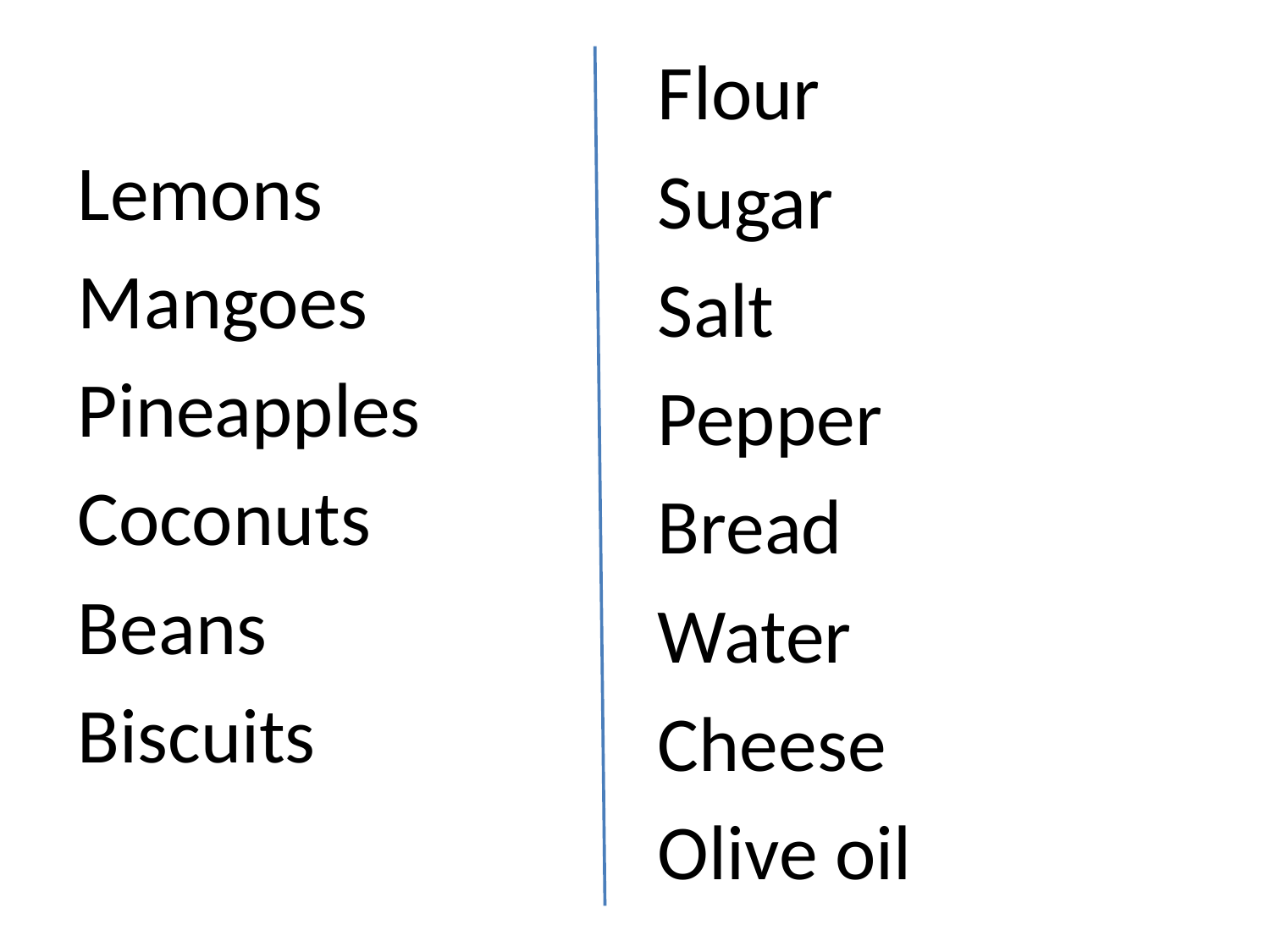

Flour
Sugar
Salt
Pepper
Bread
Water
Cheese
Olive oil
Lemons
Mangoes
Pineapples
Coconuts
Beans
Biscuits